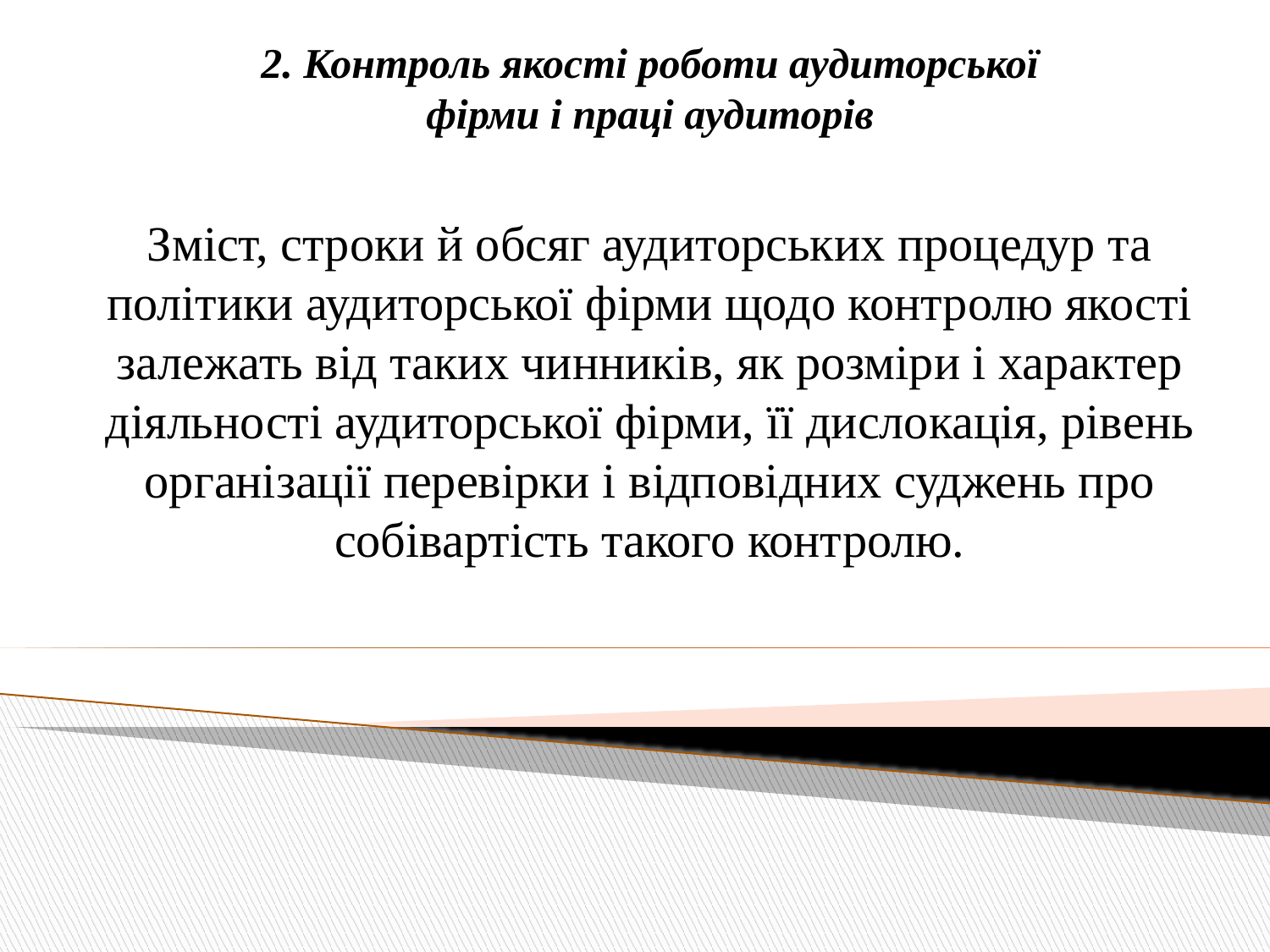

2. Контроль якості роботи аудиторської фірми і праці аудиторів
Зміст, строки й обсяг аудиторських процедур та політики аудиторської фірми щодо контролю якості залежать від таких чинників, як розміри і характер діяльності аудиторської фірми, її дислокація, рівень організації перевірки і відповідних суджень про собівартість такого контролю.